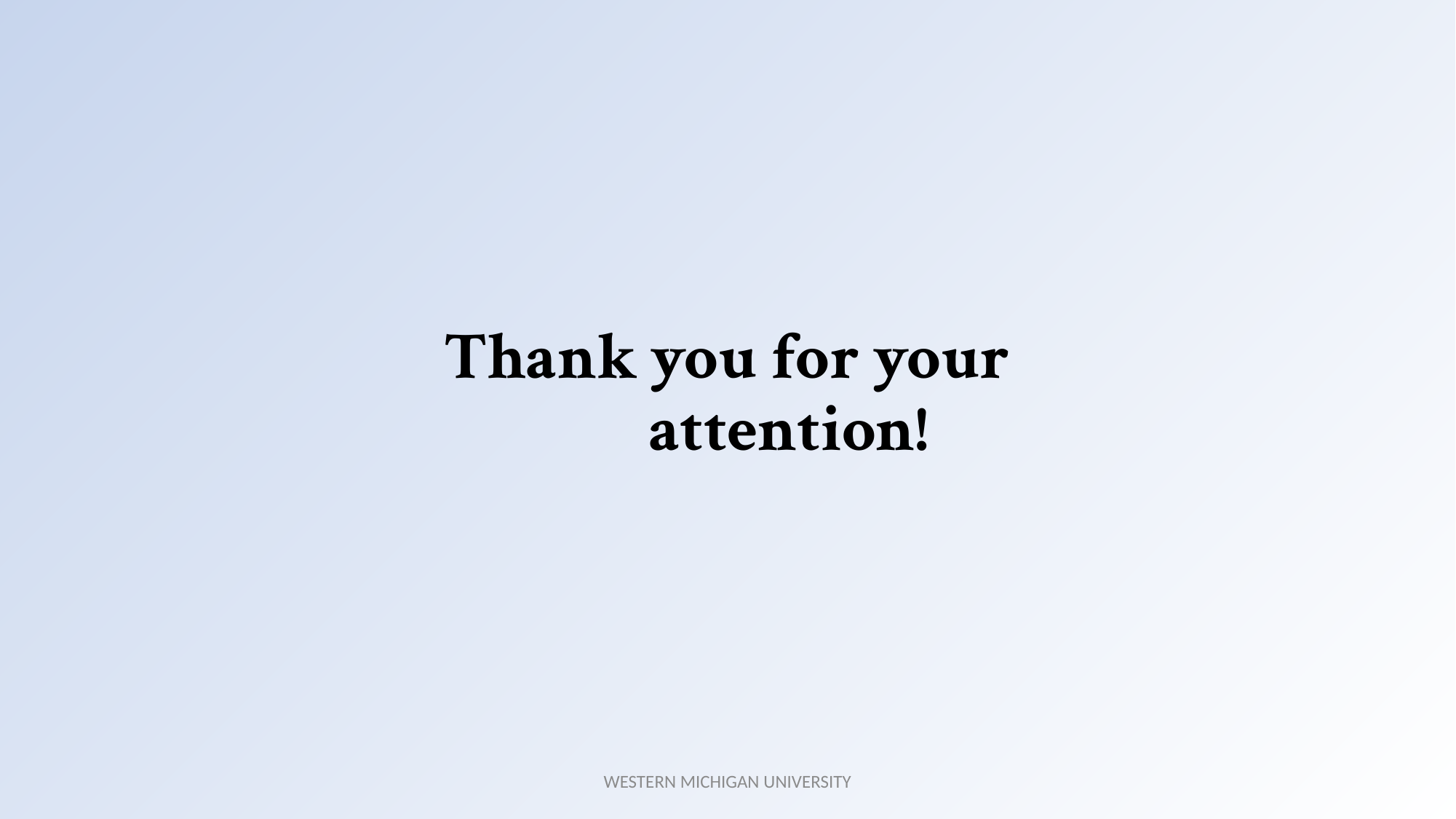

Thank you for your           attention!
WESTERN MICHIGAN UNIVERSITY